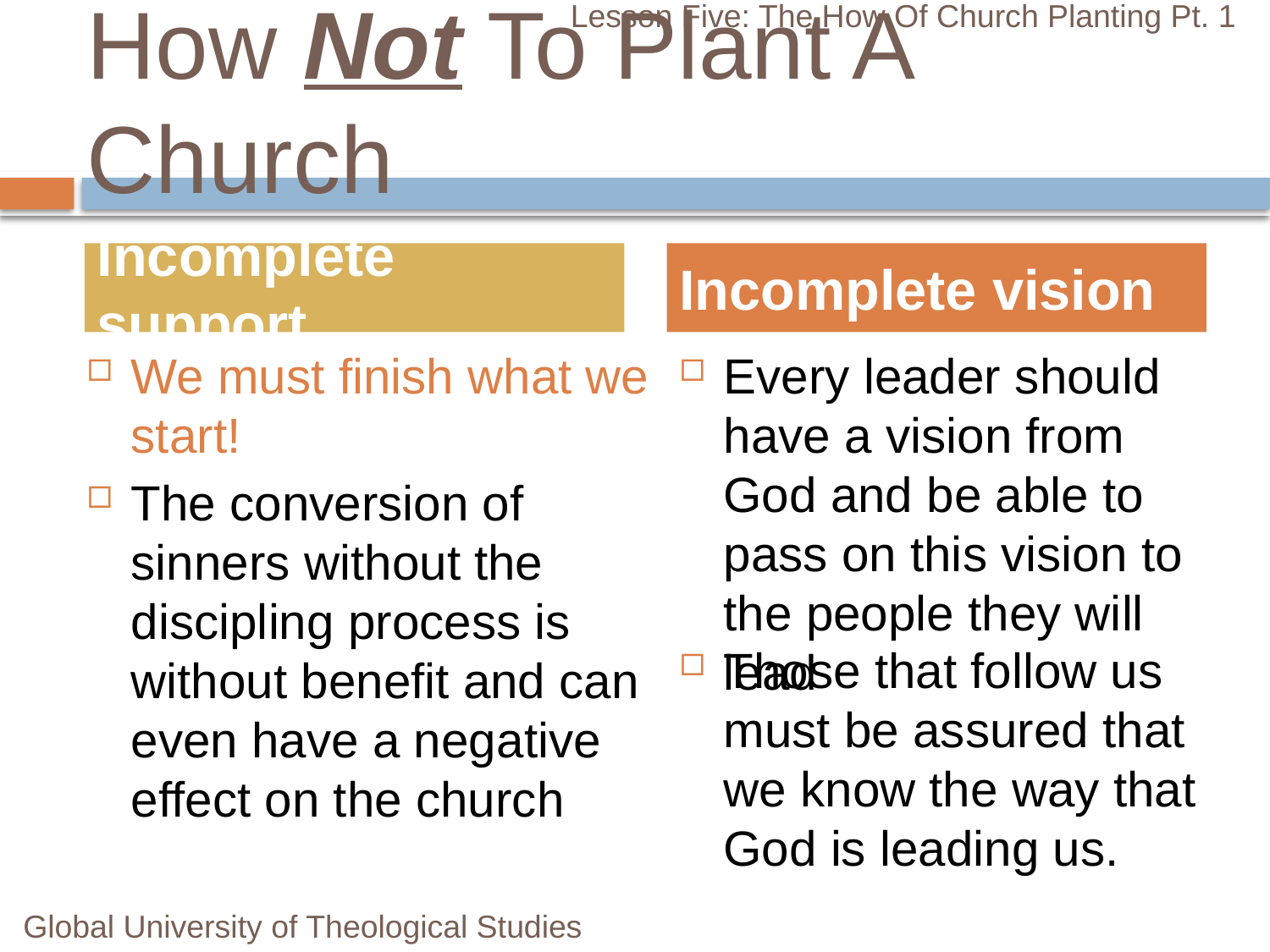

Lesson Five: The How Of Church Planting Pt. 1
# How Not To Plant A Church
Incomplete support
Incomplete vision
We must finish what we start!
Every leader should have a vision from God and be able to pass on this vision to the people they will lead
The conversion of sinners without the discipling process is without benefit and can even have a negative effect on the church
Those that follow us must be assured that we know the way that God is leading us.
Global University of Theological Studies